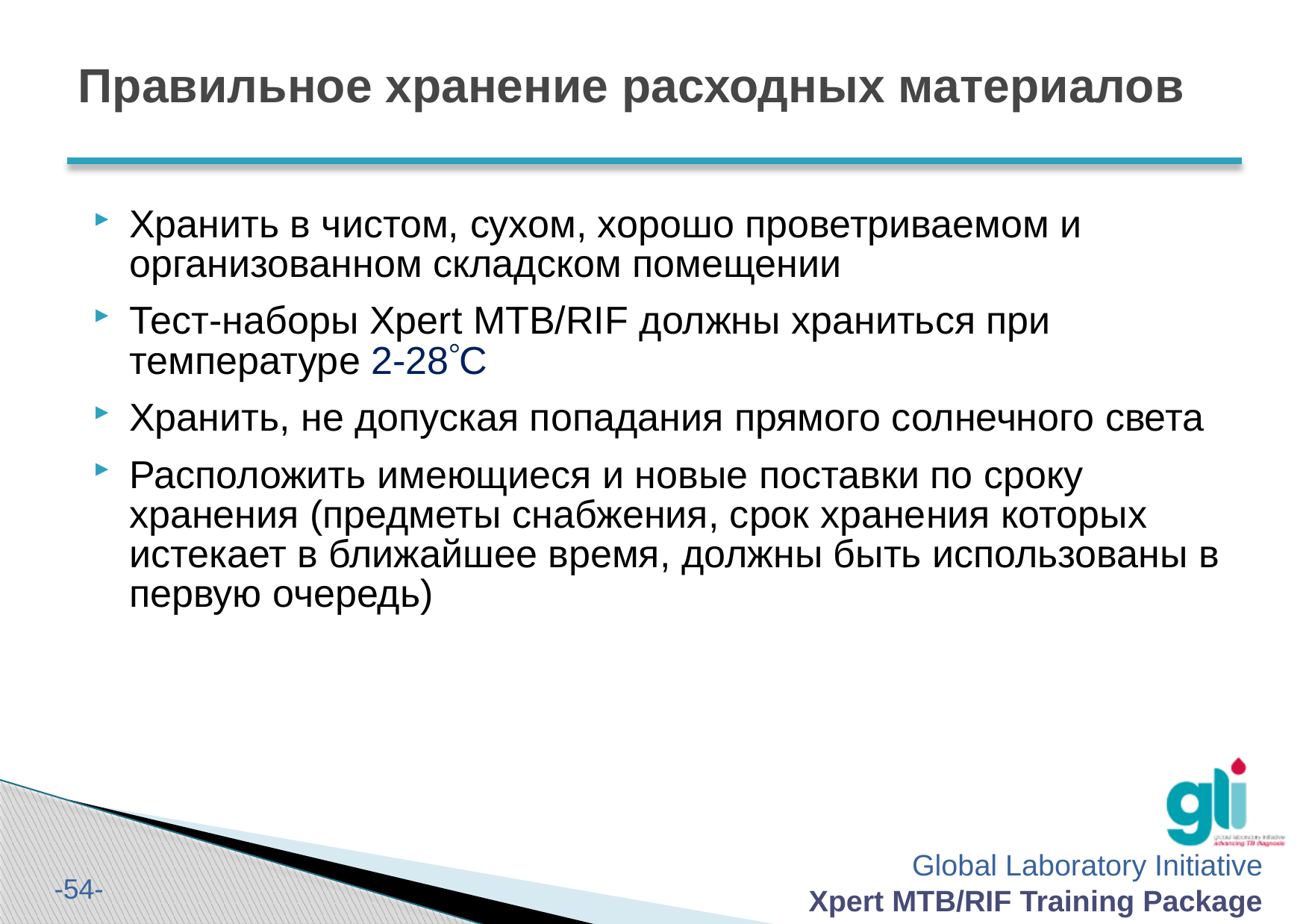

# Правильное хранение расходных материалов
Хранить в чистом, сухом, хорошо проветриваемом и организованном складском помещении
Тест-наборы Xpert MTB/RIF должны храниться при температуре 2-28°C
Хранить, не допуская попадания прямого солнечного света
Расположить имеющиеся и новые поставки по сроку хранения (предметы снабжения, срок хранения которых истекает в ближайшее время, должны быть использованы в первую очередь)